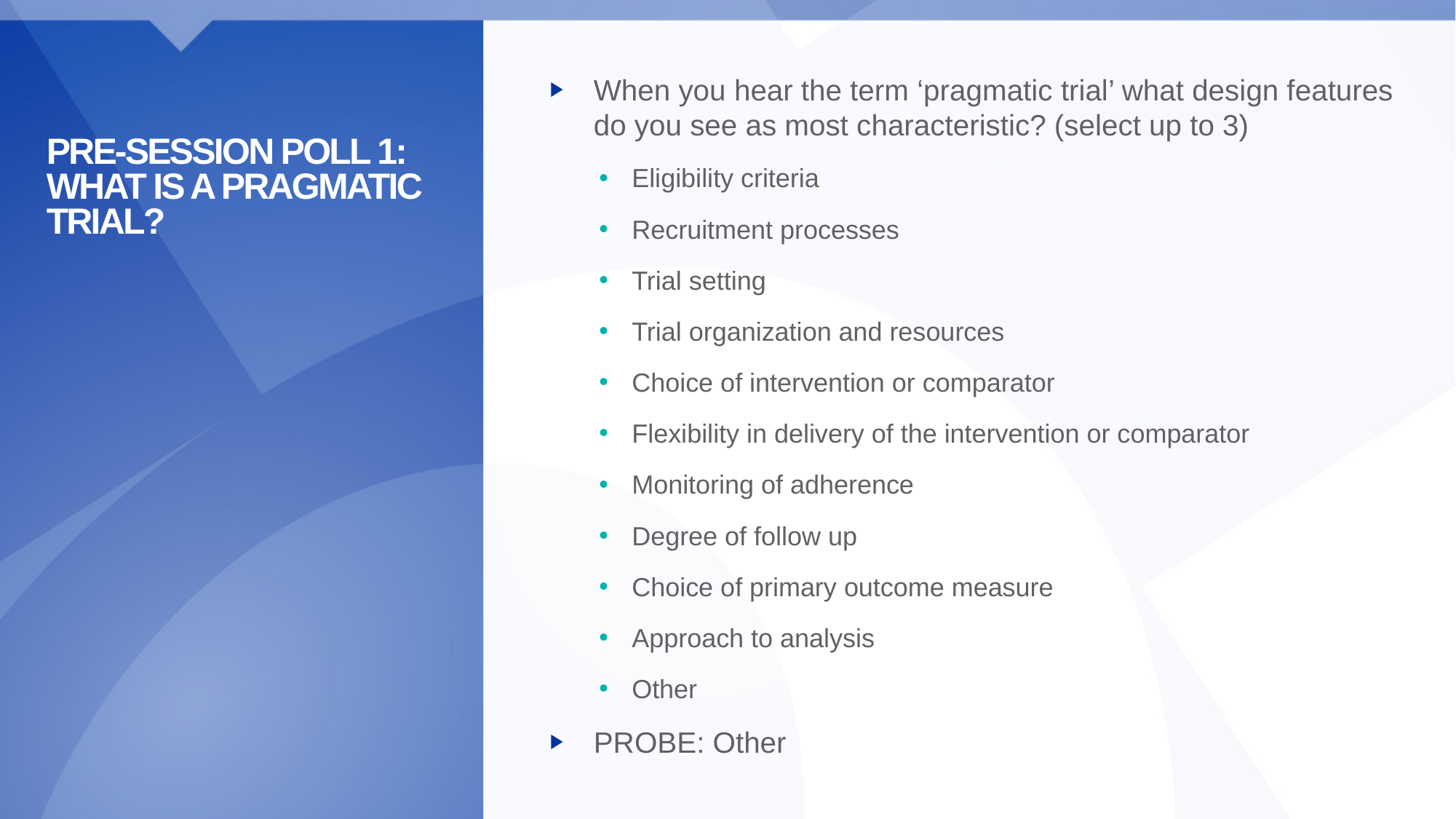

When you hear the term ‘pragmatic trial’ what design features do you see as most characteristic? (select up to 3)
Eligibility criteria
Recruitment processes
Trial setting
Trial organization and resources
Choice of intervention or comparator
Flexibility in delivery of the intervention or comparator
Monitoring of adherence
Degree of follow up
Choice of primary outcome measure
Approach to analysis
Other
PROBE: Other
# Pre-session poll 1: What is a pragmatic trial?